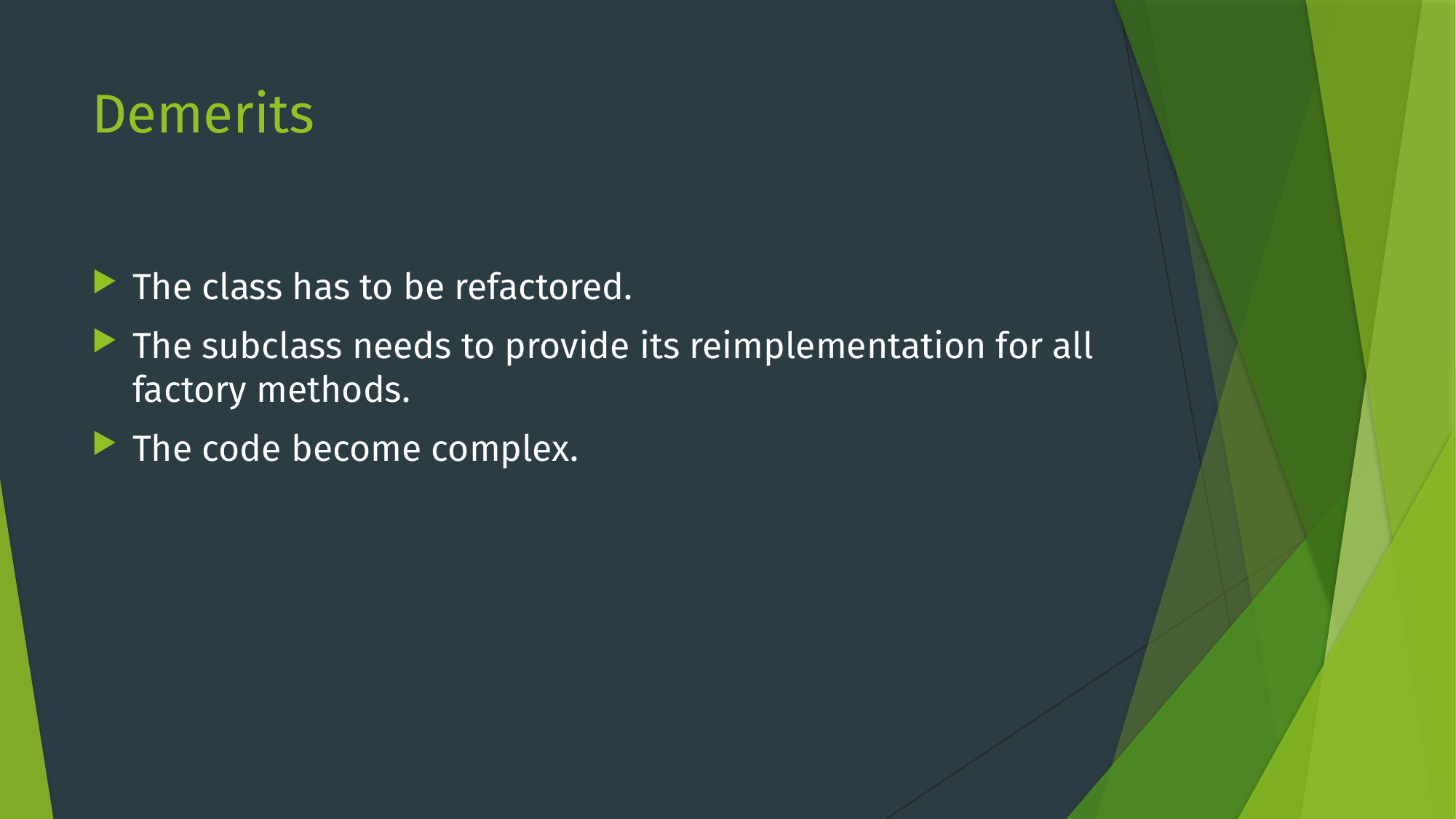

# Demerits
The class has to be refactored.
The subclass needs to provide its reimplementation for all factory methods.
The code become complex.